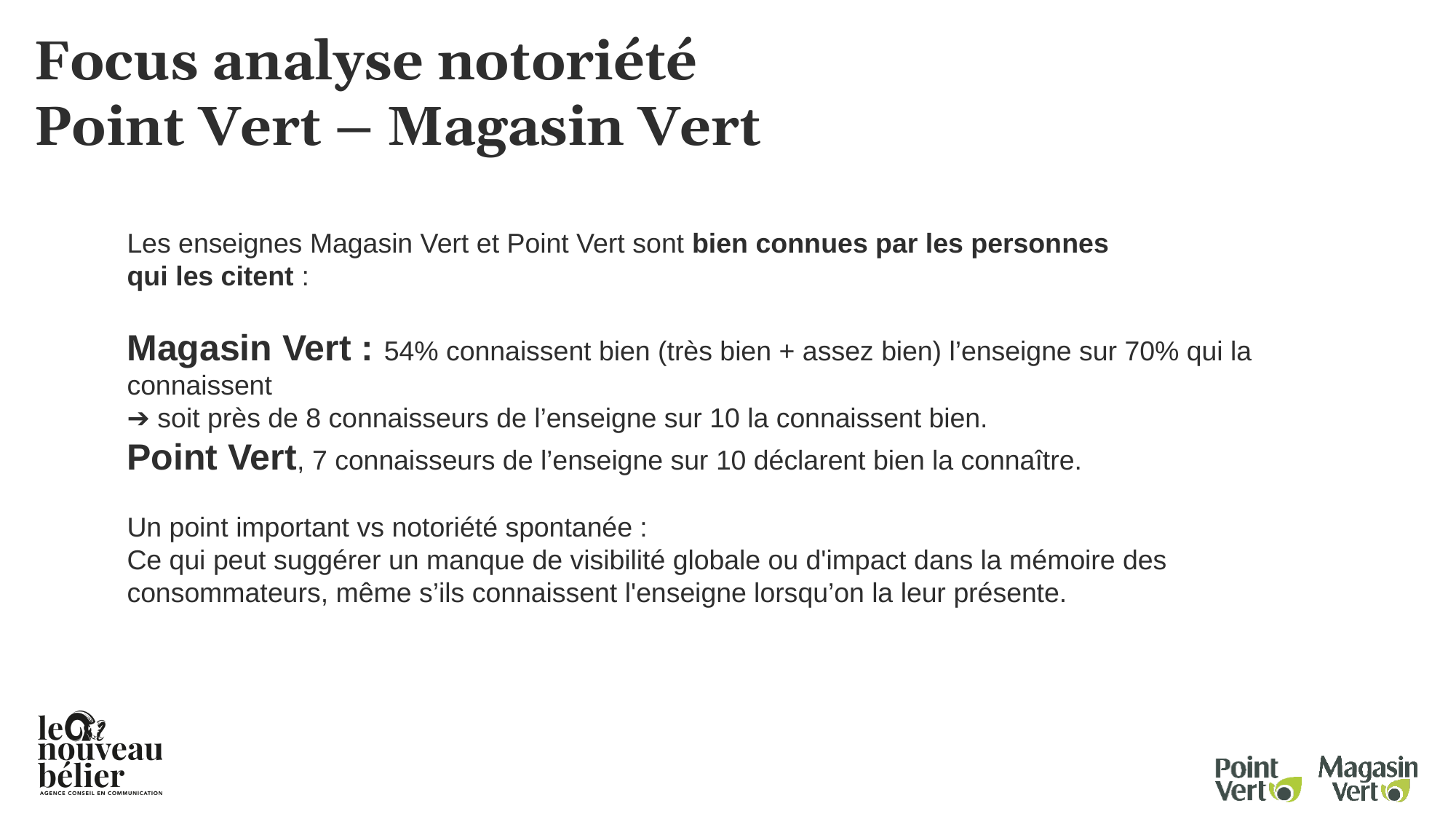

Focus analyse notoriété
Point Vert – Magasin Vert
Les enseignes Magasin Vert et Point Vert sont bien connues par les personnes
qui les citent :
Magasin Vert : 54% connaissent bien (très bien + assez bien) l’enseigne sur 70% qui la connaissent
➔ soit près de 8 connaisseurs de l’enseigne sur 10 la connaissent bien.
Point Vert, 7 connaisseurs de l’enseigne sur 10 déclarent bien la connaître.
Un point important vs notoriété spontanée :
Ce qui peut suggérer un manque de visibilité globale ou d'impact dans la mémoire des consommateurs, même s’ils connaissent l'enseigne lorsqu’on la leur présente.